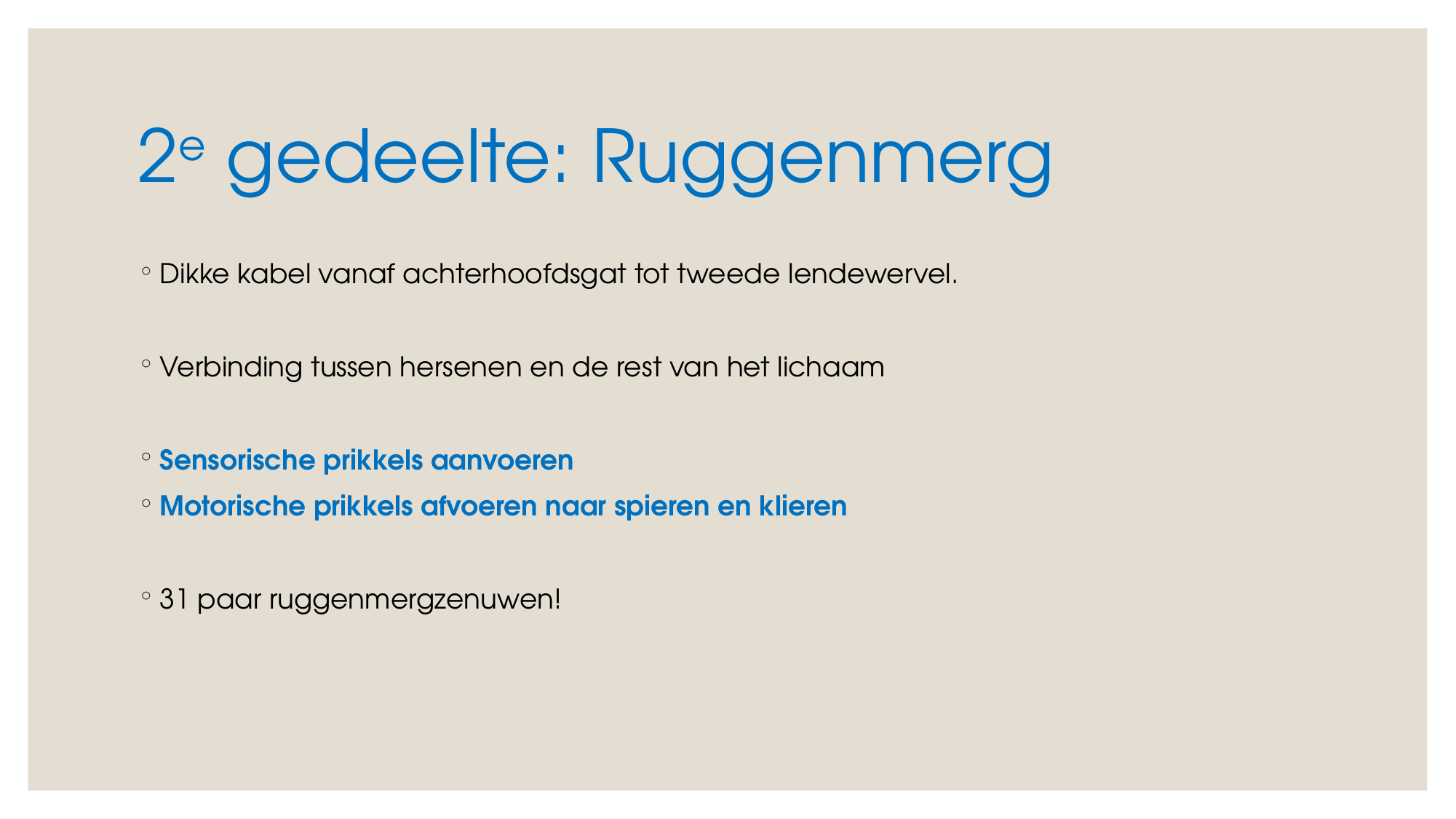

# 2e gedeelte: Ruggenmerg
Dikke kabel vanaf achterhoofdsgat tot tweede lendewervel.

Verbinding tussen hersenen en de rest van het lichaam

Sensorische prikkels aanvoeren
Motorische prikkels afvoeren naar spieren en klieren

31 paar ruggenmergzenuwen!